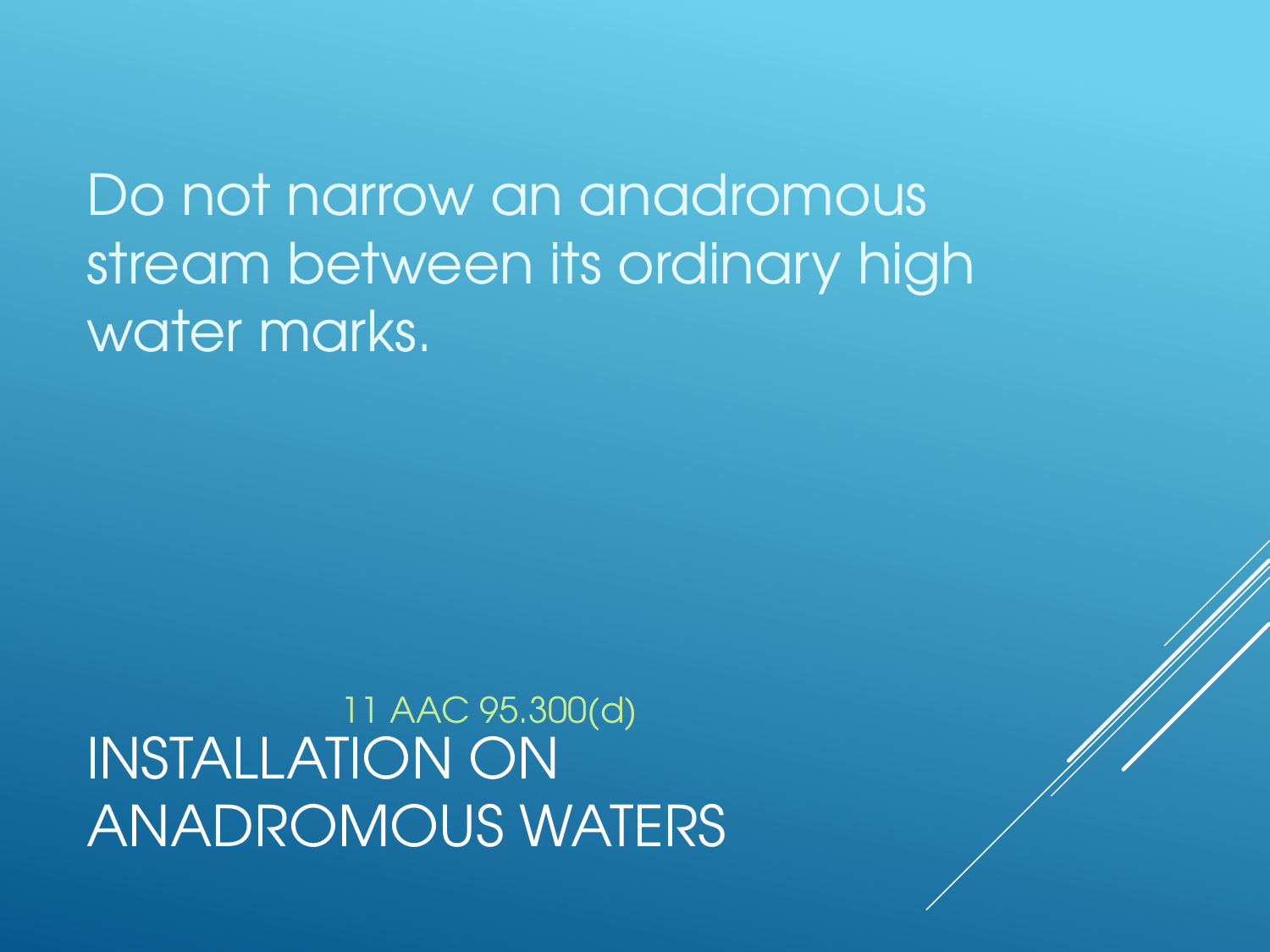

Do not narrow an anadromous stream between its ordinary high water marks.

										11 AAC 95.300(d)

# Installation on anadromous waters